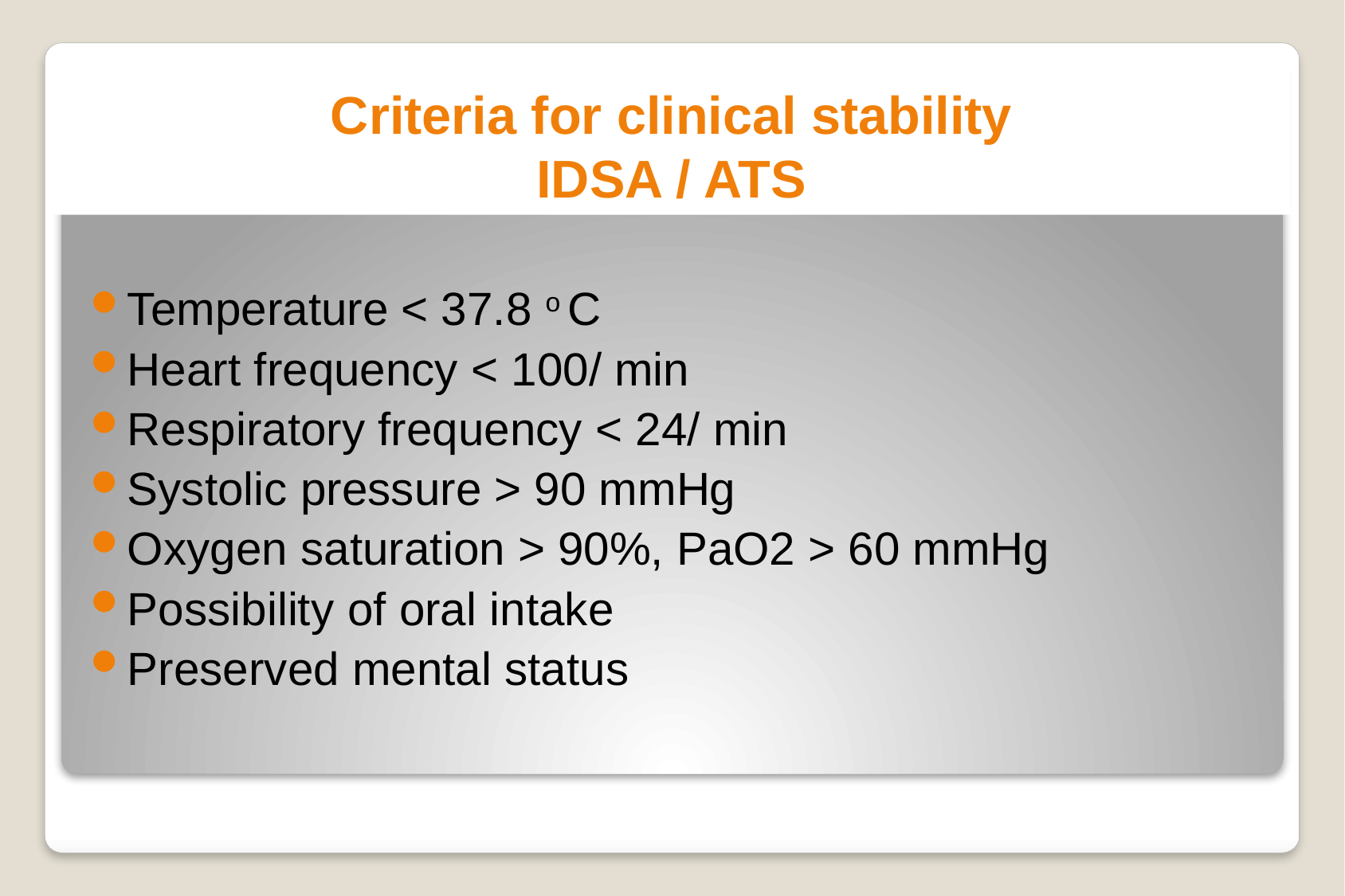

# Criteria for clinical stability IDSA / ATS
Temperature < 37.8 o C
Heart frequency < 100/ min
Respiratory frequency < 24/ min
Systolic pressure > 90 mmHg
Oxygen saturation > 90%, PaO2 > 60 mmHg
Possibility of oral intake
Preserved mental status